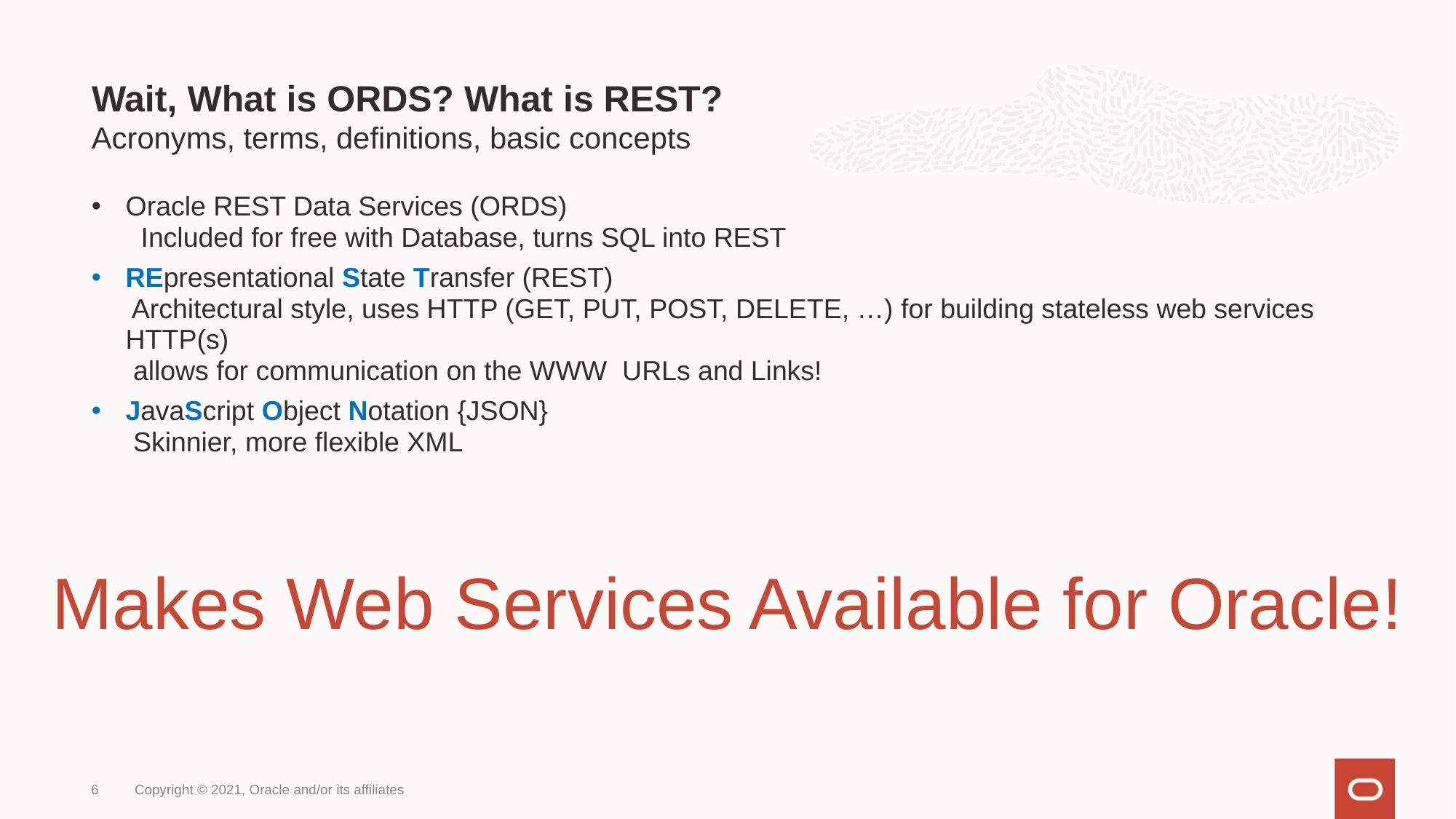

# Wait, What is ORDS? What is REST?
Acronyms, terms, definitions, basic concepts
Oracle REST Data Services (ORDS)
  Included for free with Database, turns SQL into REST
REpresentational State Transfer (REST)
 Architectural style, uses HTTP (GET, PUT, POST, DELETE, …) for building stateless web services HTTP(s)
 allows for communication on the WWW  URLs and Links!
JavaScript Object Notation {JSON}
 Skinnier, more flexible XML

Makes Web Services Available for Oracle!
6
Copyright © 2021, Oracle and/or its affiliates